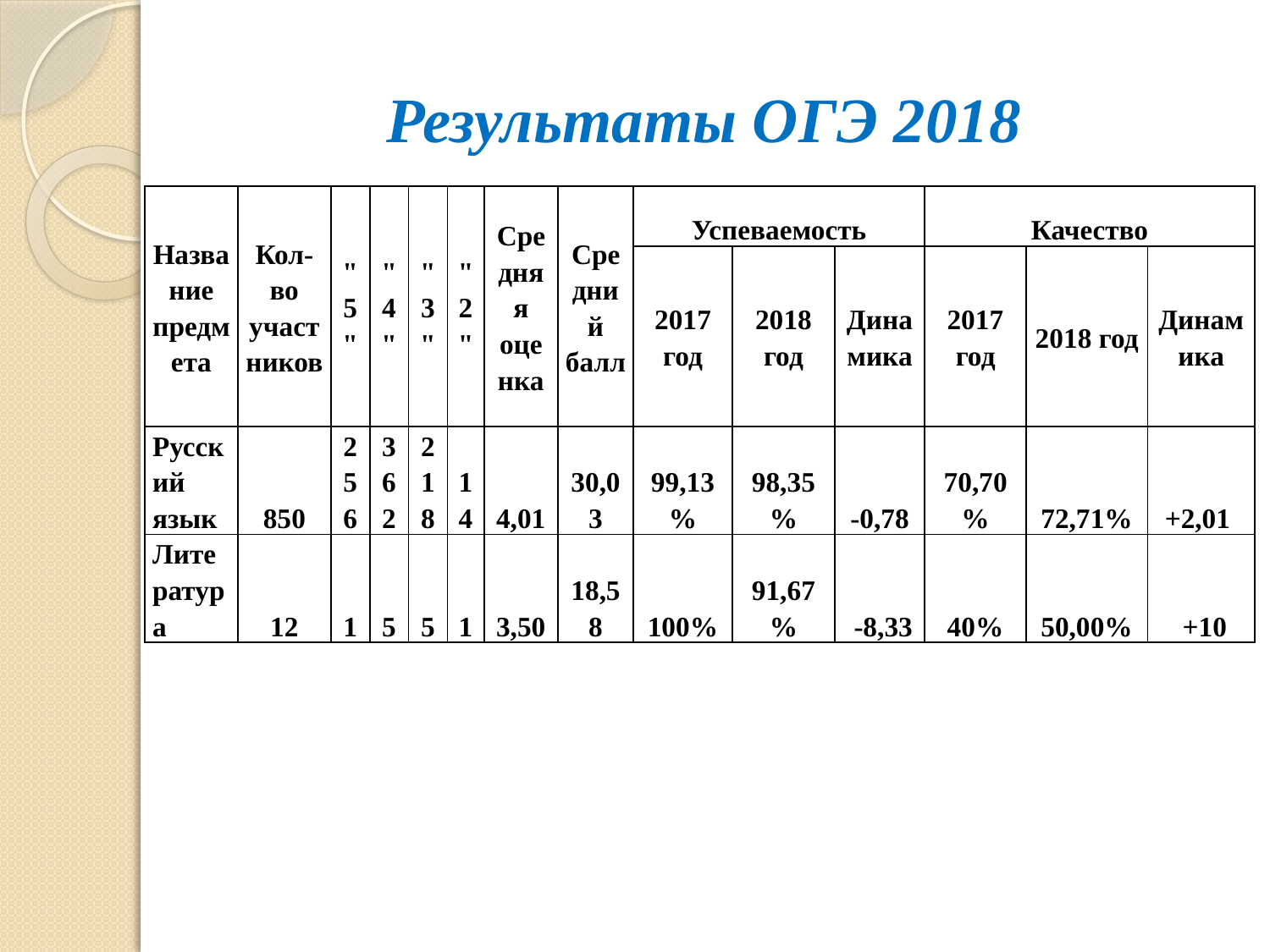

# Результаты ОГЭ 2018
| Название предмета | Кол-во участников | "5" | "4" | "3" | "2" | Средняя оценка | Средний балл | Успеваемость |  |  | Качество |  |  |
| --- | --- | --- | --- | --- | --- | --- | --- | --- | --- | --- | --- | --- | --- |
|  |  |  |  |  |  |  |  | 2017 год | 2018 год | Динамика | 2017 год | 2018 год | Динамика |
| Русский язык | 850 | 256 | 362 | 218 | 14 | 4,01 | 30,03 | 99,13% | 98,35% | -0,78 | 70,70% | 72,71% | +2,01 |
| Литература | 12 | 1 | 5 | 5 | 1 | 3,50 | 18,58 | 100% | 91,67% | -8,33 | 40% | 50,00% | +10 |